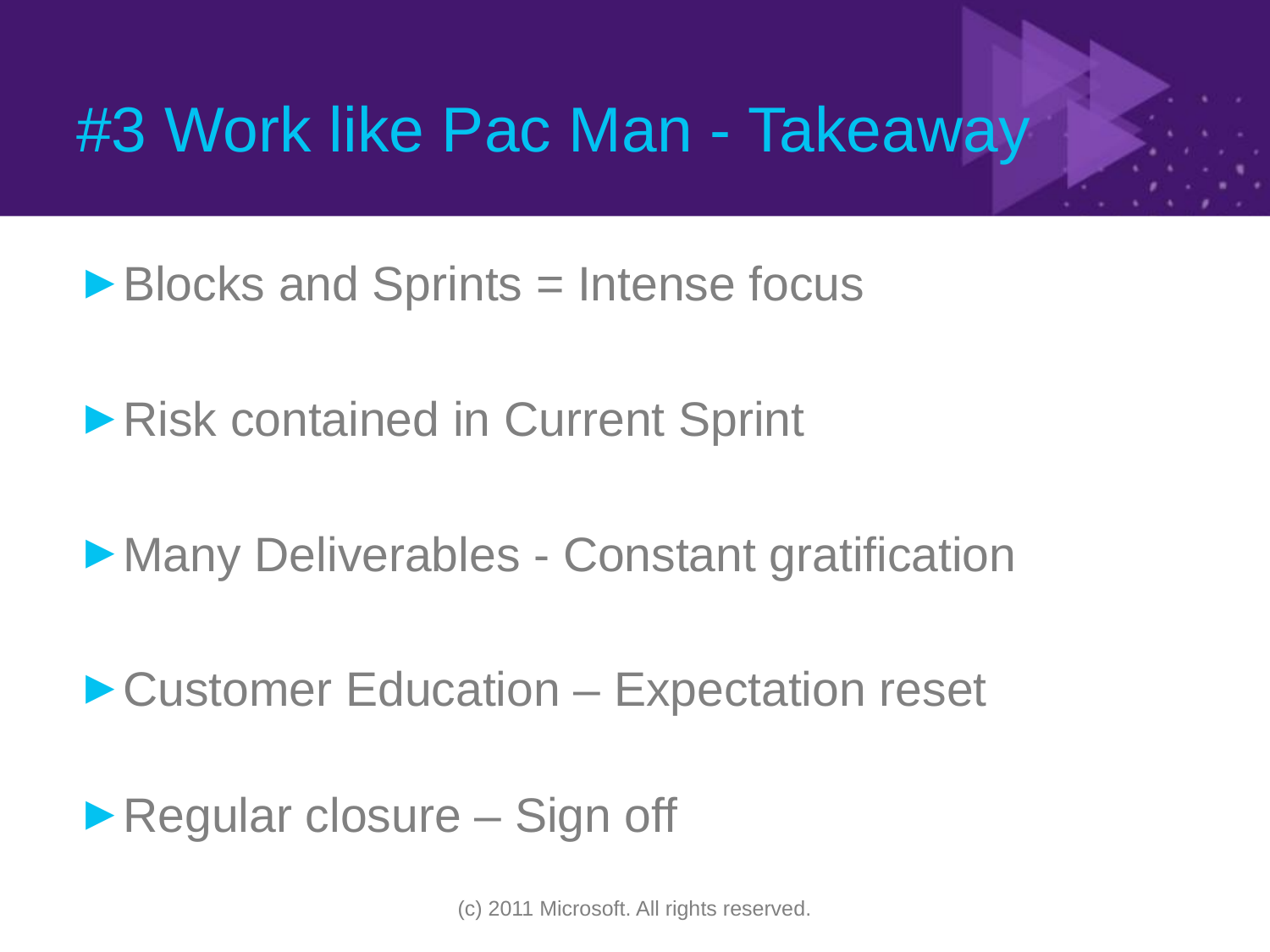

# #3 Work like Pac Man - Takeaway
Blocks and Sprints = Intense focus

Risk contained in Current Sprint

Many Deliverables - Constant gratification

Customer Education – Expectation reset
Regular closure – Sign off

(c) 2011 Microsoft. All rights reserved.